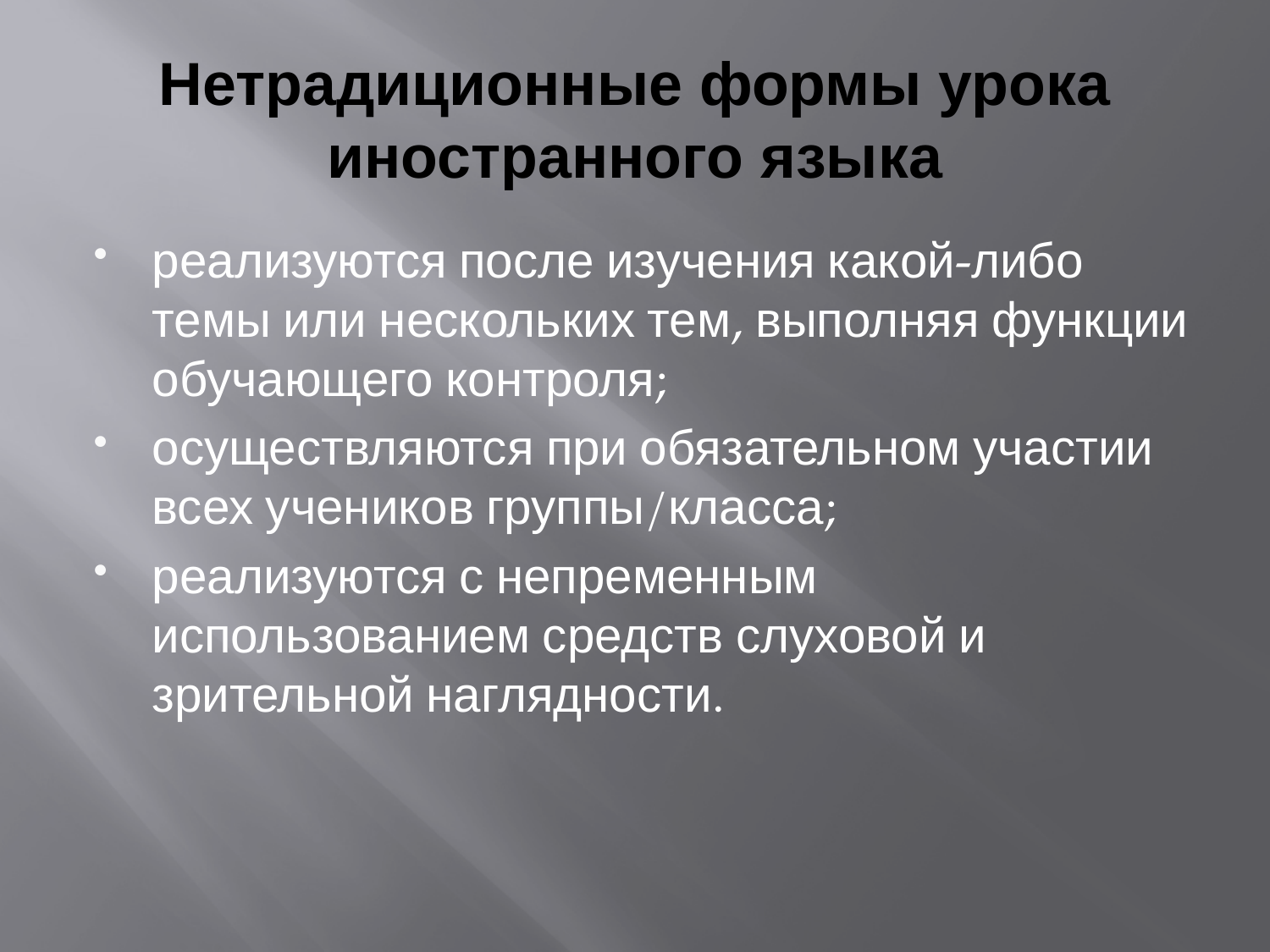

# Нетрадиционные формы урока иностранного языка
реализуются после изучения какой-либо темы или нескольких тем, выполняя функции обучающего контроля;
осуществляются при обязательном участии всех учеников группы/класса;
реализуются с непременным использованием средств слуховой и зрительной наглядности.